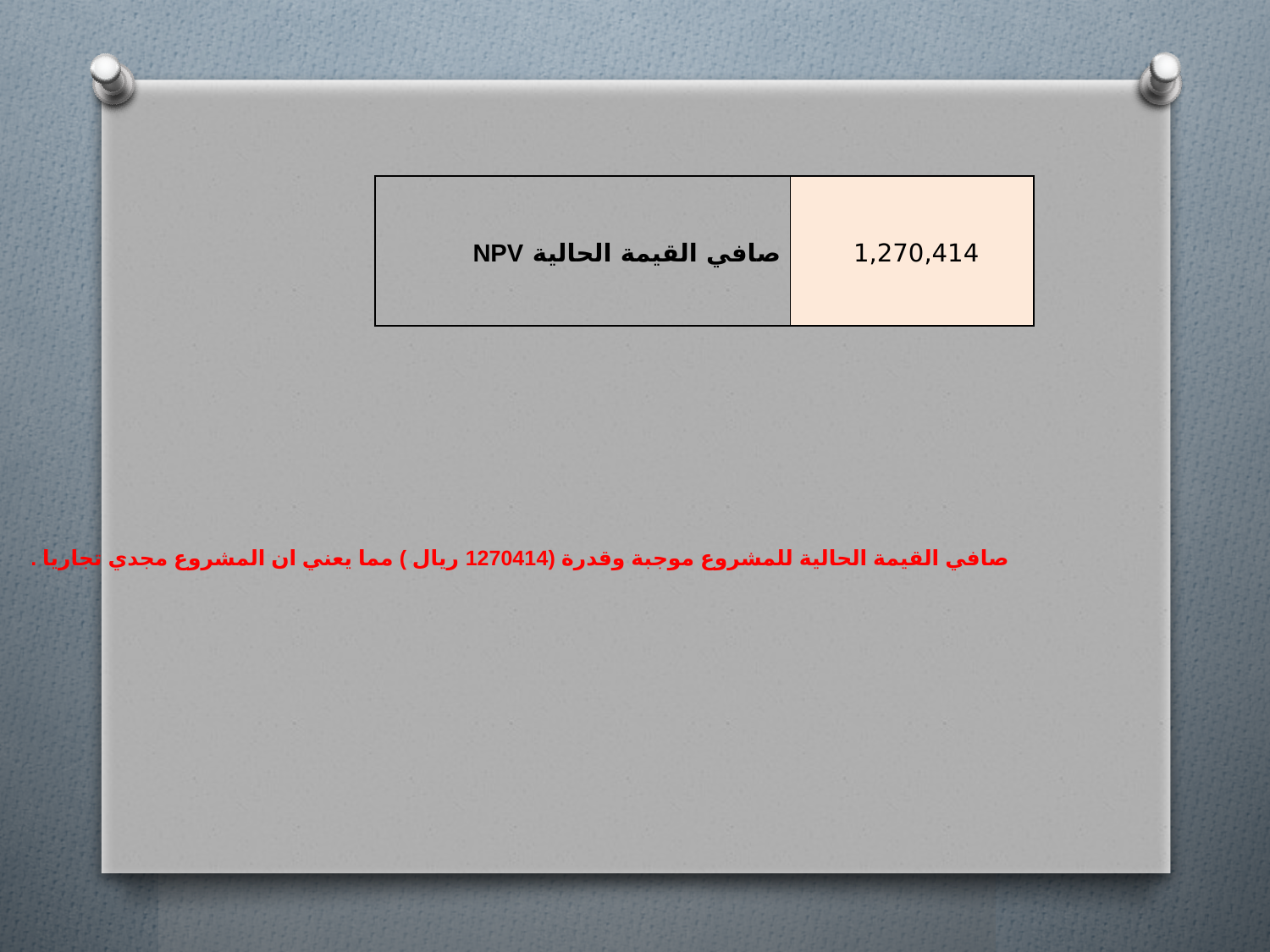

| صافي القيمة الحالية NPV | 1,270,414 |
| --- | --- |
صافي القيمة الحالية للمشروع موجبة وقدرة (1270414 ريال ) مما يعني ان المشروع مجدي تجاريا .